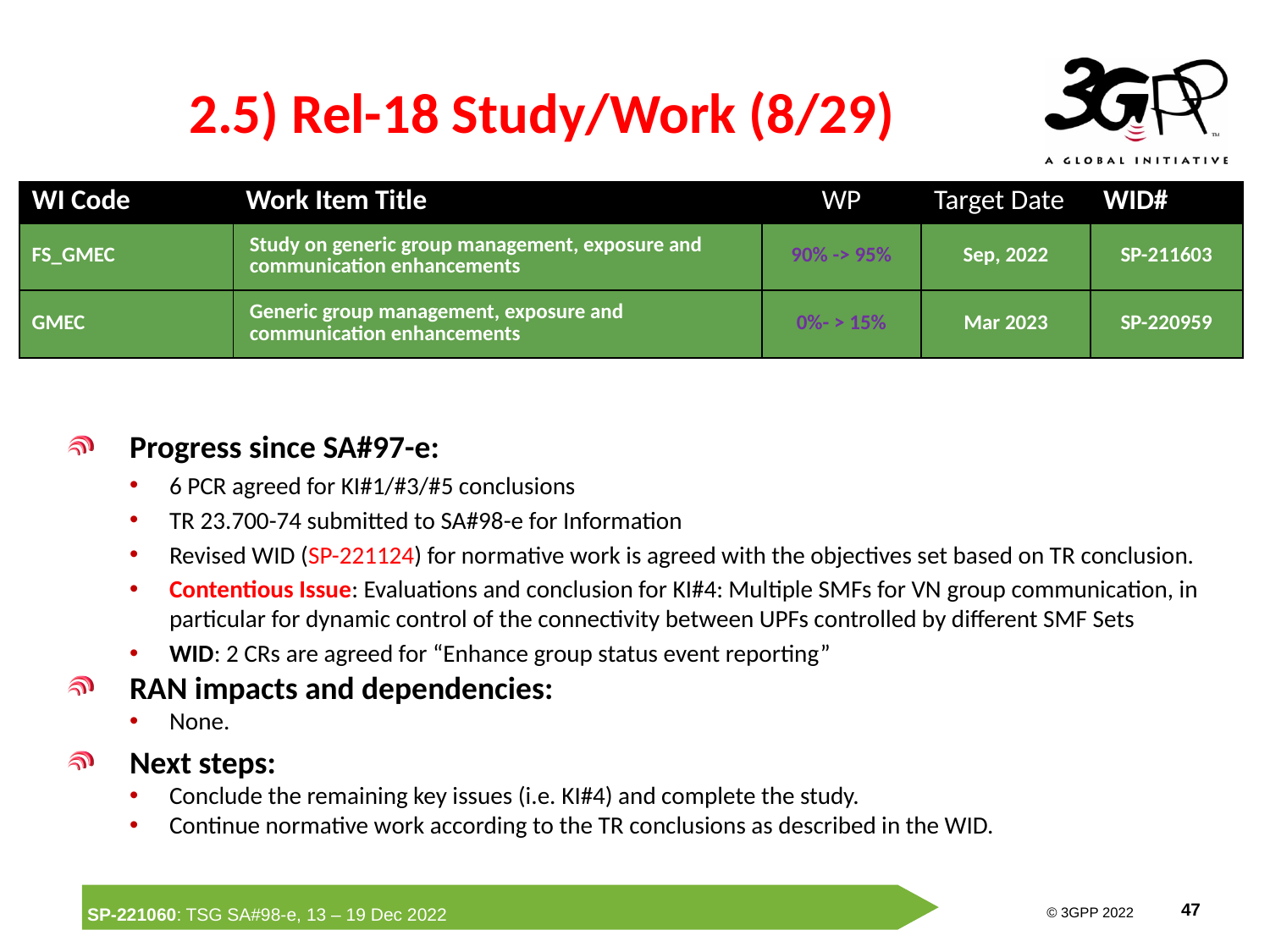

# 2.5) Rel-18 Study/Work (8/29)
| WI Code | Work Item Title | WP | Target Date | WID# |
| --- | --- | --- | --- | --- |
| FS\_GMEC | Study on generic group management, exposure and communication enhancements | 90% -> 95% | Sep, 2022 | SP-211603 |
| GMEC | Generic group management, exposure and communication enhancements | 0%- > 15% | Mar 2023 | SP-220959 |
Progress since SA#97-e:
6 PCR agreed for KI#1/#3/#5 conclusions
TR 23.700-74 submitted to SA#98-e for Information
Revised WID (SP-221124) for normative work is agreed with the objectives set based on TR conclusion.
Contentious Issue: Evaluations and conclusion for KI#4: Multiple SMFs for VN group communication, in particular for dynamic control of the connectivity between UPFs controlled by different SMF Sets
WID: 2 CRs are agreed for “Enhance group status event reporting”
RAN impacts and dependencies:
None.
Next steps:
Conclude the remaining key issues (i.e. KI#4) and complete the study.
Continue normative work according to the TR conclusions as described in the WID.